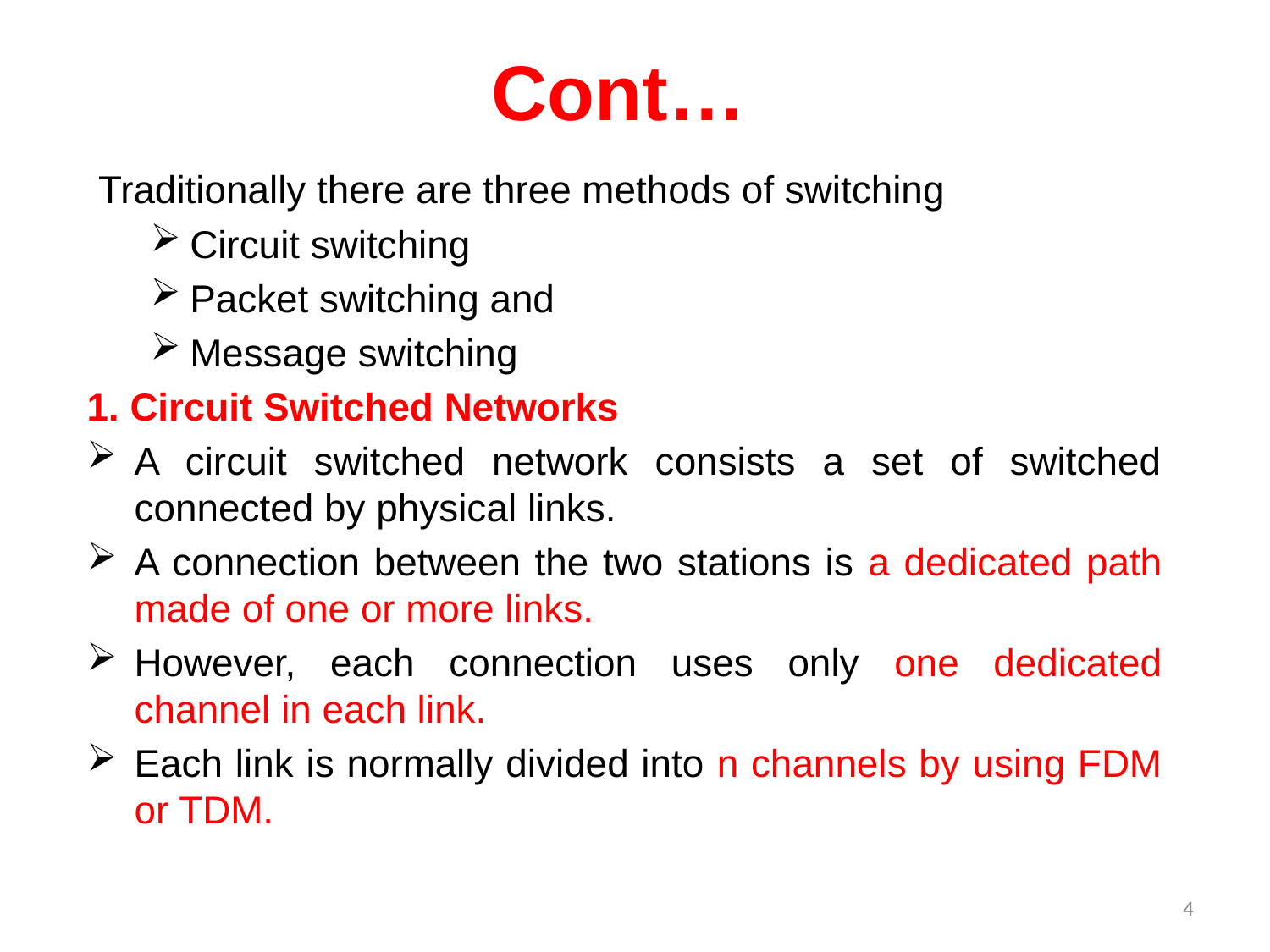

# Cont…
Traditionally there are three methods of switching
Circuit switching
Packet switching and
Message switching
1. Circuit Switched Networks
A circuit switched network consists a set of switched connected by physical links.
A connection between the two stations is a dedicated path made of one or more links.
However, each connection uses only one dedicated channel in each link.
Each link is normally divided into n channels by using FDM or TDM.
4